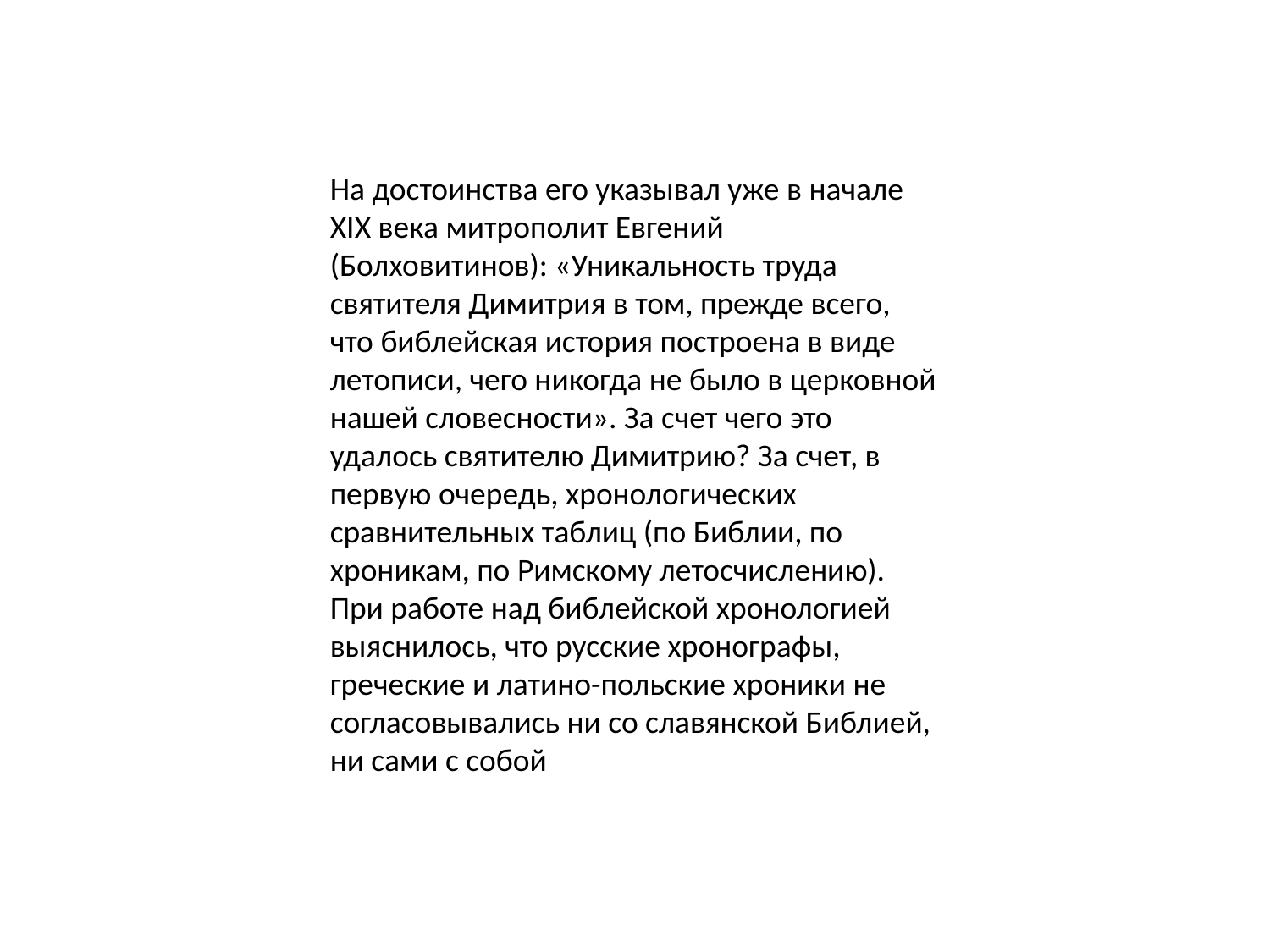

На достоинства его указывал уже в начале ХIХ века митрополит Евгений (Болховитинов): «Уникальность труда святителя Димитрия в том, прежде всего, что библейская история построена в виде летописи, чего никогда не было в церковной нашей словесности». За счет чего это удалось святителю Димитрию? За счет, в первую очередь, хронологических сравнительных таблиц (по Библии, по хроникам, по Римскому летосчислению). При работе над библейской хронологией выяснилось, что русские хронографы, греческие и латино-польские хроники не согласовывались ни со славянской Библией, ни сами с собой